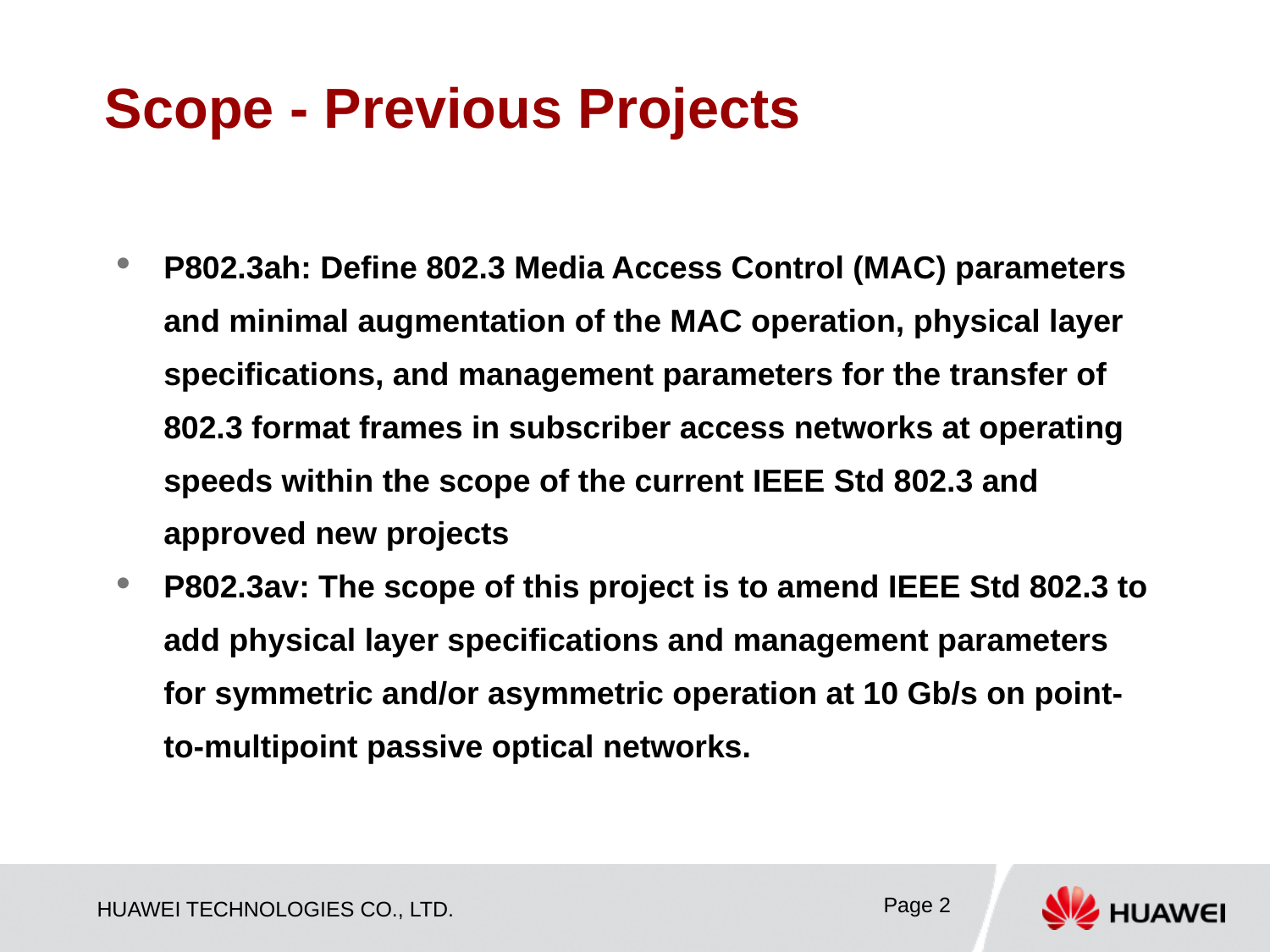

# Scope - Previous Projects
P802.3ah: Define 802.3 Media Access Control (MAC) parameters and minimal augmentation of the MAC operation, physical layer specifications, and management parameters for the transfer of 802.3 format frames in subscriber access networks at operating speeds within the scope of the current IEEE Std 802.3 and approved new projects
P802.3av: The scope of this project is to amend IEEE Std 802.3 to add physical layer specifications and management parameters for symmetric and/or asymmetric operation at 10 Gb/s on point-to-multipoint passive optical networks.